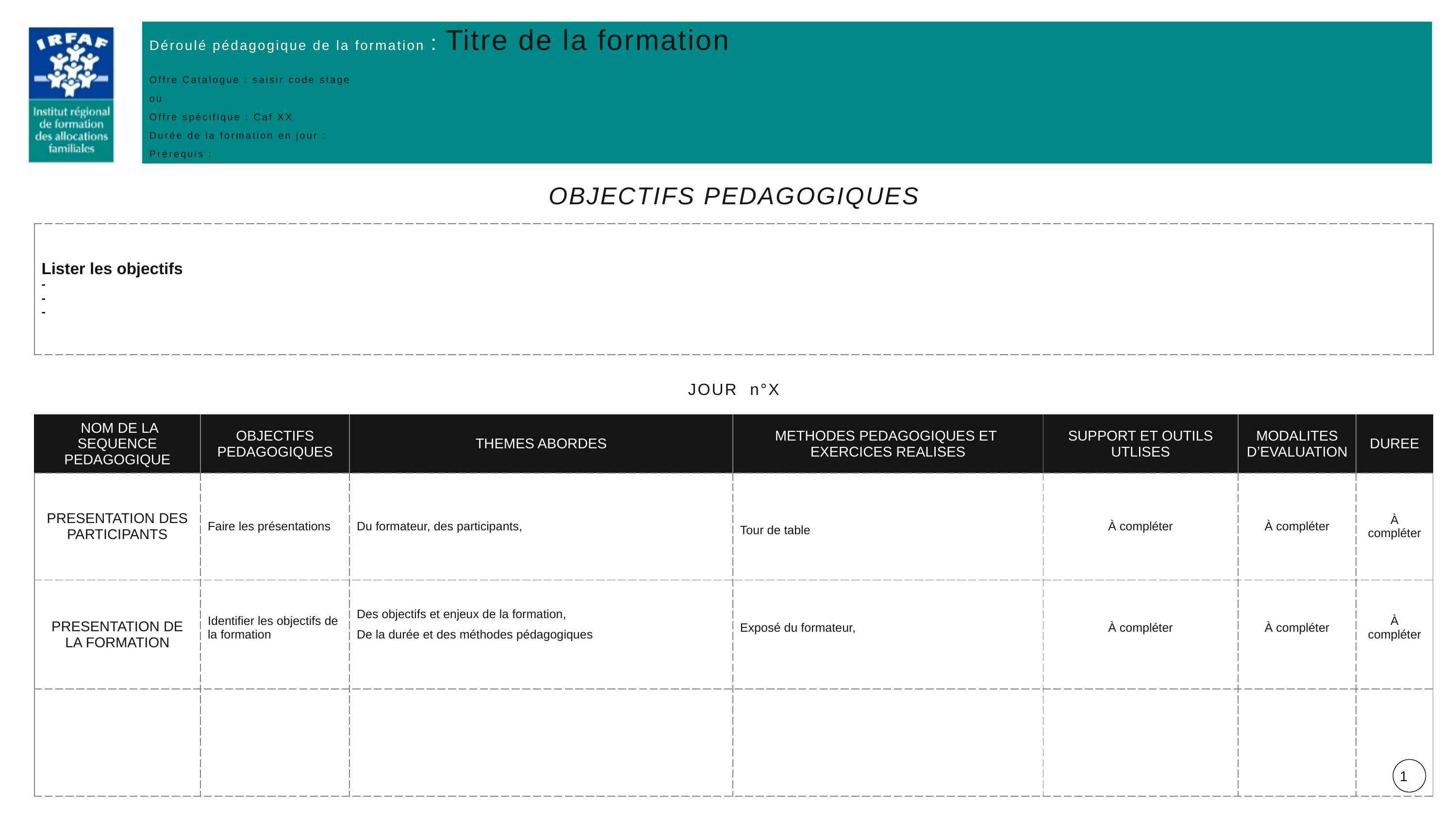

Déroulé pédagogique de la formation : Titre de la formation

Offre Catalogue : saisir code stage
ou
Offre spécifique : Caf XX
Durée de la formation en jour :
Prérequis :
OBJECTIFS PEDAGOGIQUES
| Lister les objectifs -  -  - |
| --- |
JOUR  n°X
| NOM DE LA SEQUENCE PEDAGOGIQUE | OBJECTIFS PEDAGOGIQUES | THEMES ABORDES | METHODES PEDAGOGIQUES ET  EXERCICES REALISES | SUPPORT ET OUTILS UTLISES | MODALITES D’EVALUATION | DUREE |
| --- | --- | --- | --- | --- | --- | --- |
| PRESENTATION DES PARTICIPANTS | Faire les présentations | Du formateur, des participants, | Tour de table | À compléter | À compléter | À compléter |
| PRESENTATION DE LA FORMATION | Identifier les objectifs de la formation | Des objectifs et enjeux de la formation, De la durée et des méthodes pédagogiques | Exposé du formateur, | À compléter | À compléter | À compléter |
|  |  |  |  |  |  |  |